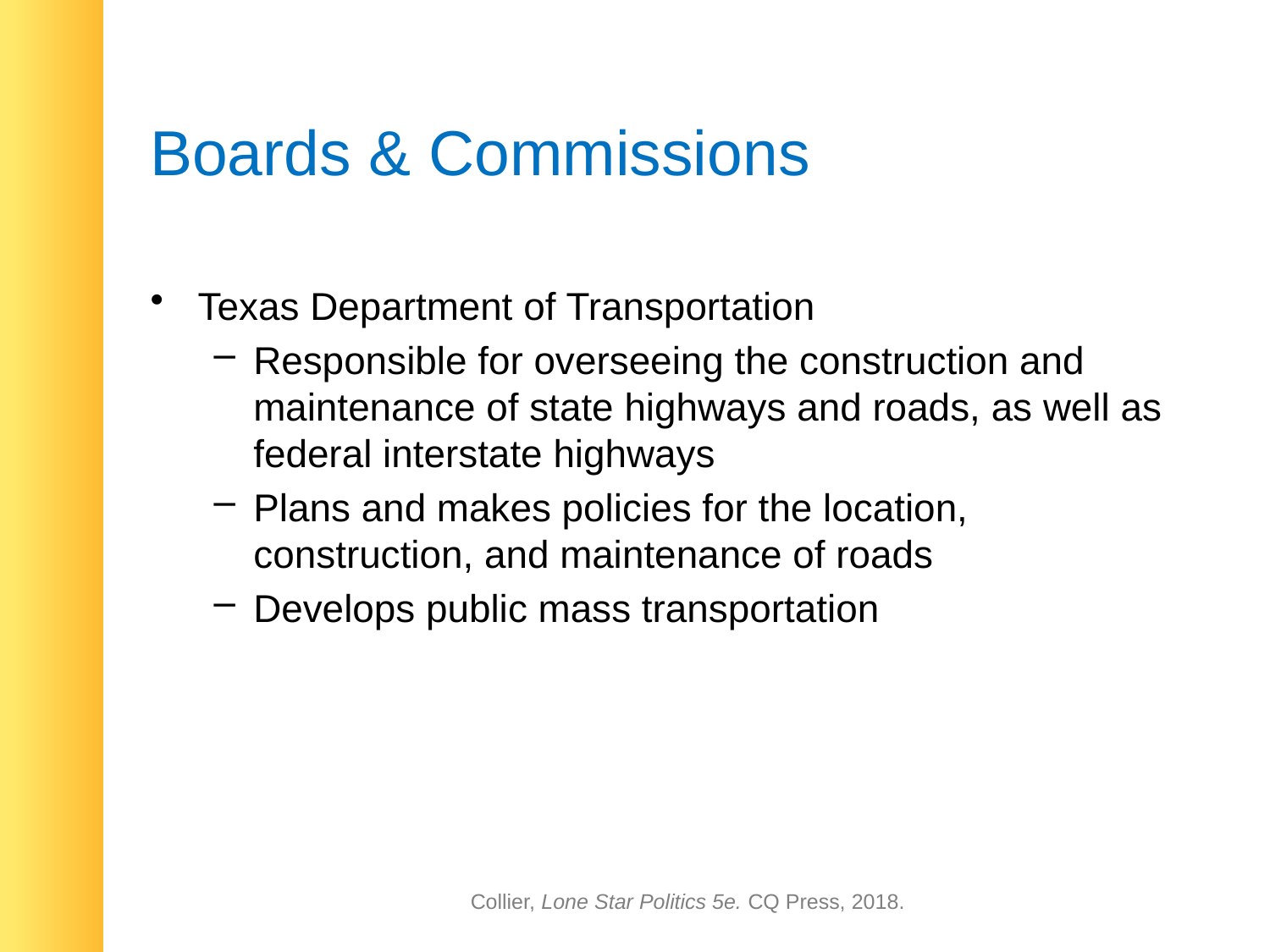

# Boards & Commissions
Texas Department of Transportation
Responsible for overseeing the construction and maintenance of state highways and roads, as well as federal interstate highways
Plans and makes policies for the location, construction, and maintenance of roads
Develops public mass transportation
Collier, Lone Star Politics 5e. CQ Press, 2018.